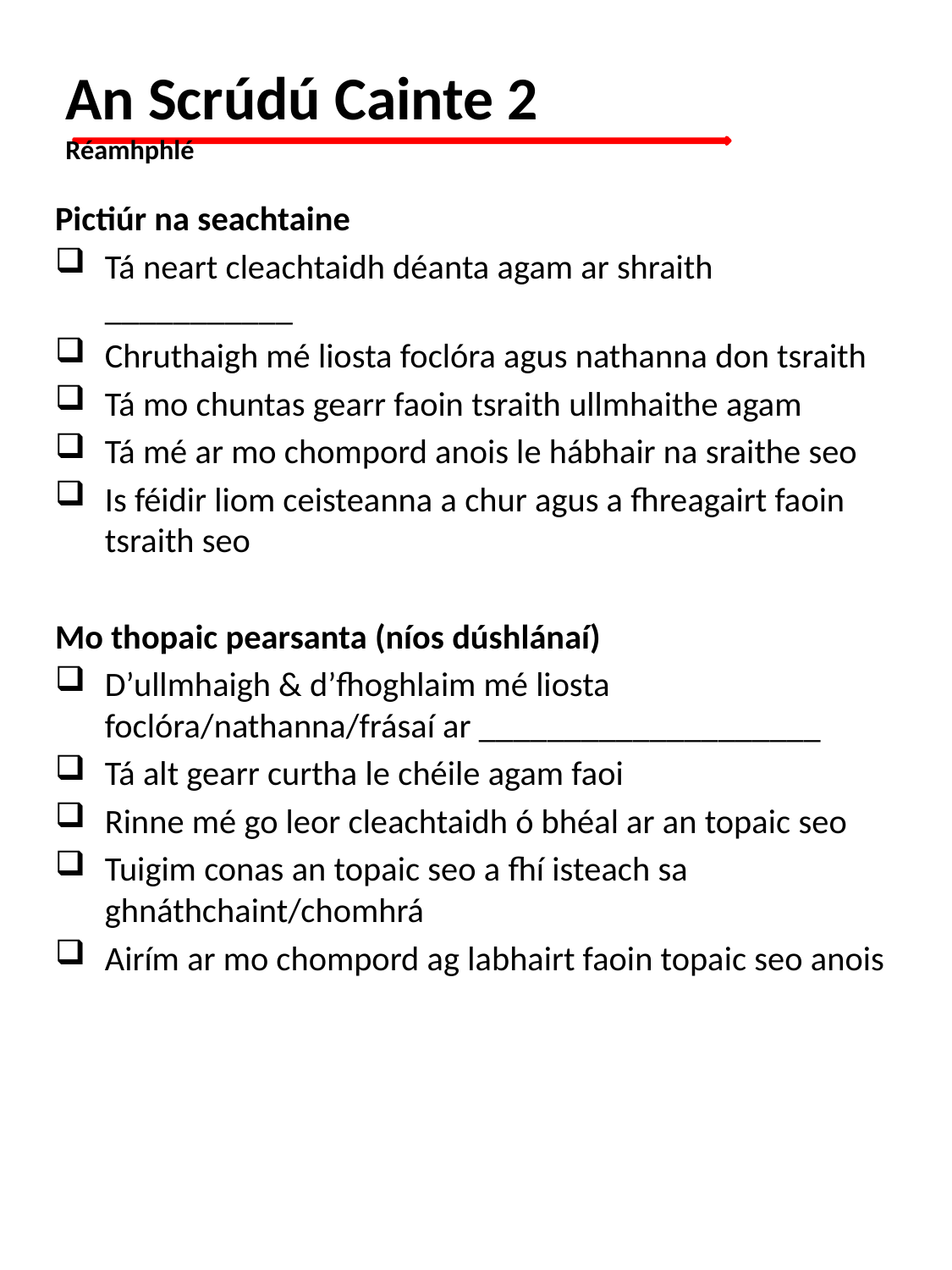

# An Scrúdú Cainte 2	             Réamhphlé

Pictiúr na seachtaine
Tá neart cleachtaidh déanta agam ar shraith ___________
Chruthaigh mé liosta foclóra agus nathanna don tsraith
Tá mo chuntas gearr faoin tsraith ullmhaithe agam
Tá mé ar mo chompord anois le hábhair na sraithe seo
Is féidir liom ceisteanna a chur agus a fhreagairt faoin tsraith seo

Mo thopaic pearsanta (níos dúshlánaí)
D’ullmhaigh & d’fhoghlaim mé liosta foclóra/nathanna/frásaí ar ____________________
Tá alt gearr curtha le chéile agam faoi
Rinne mé go leor cleachtaidh ó bhéal ar an topaic seo
Tuigim conas an topaic seo a fhí isteach sa ghnáthchaint/chomhrá
Airím ar mo chompord ag labhairt faoin topaic seo anois